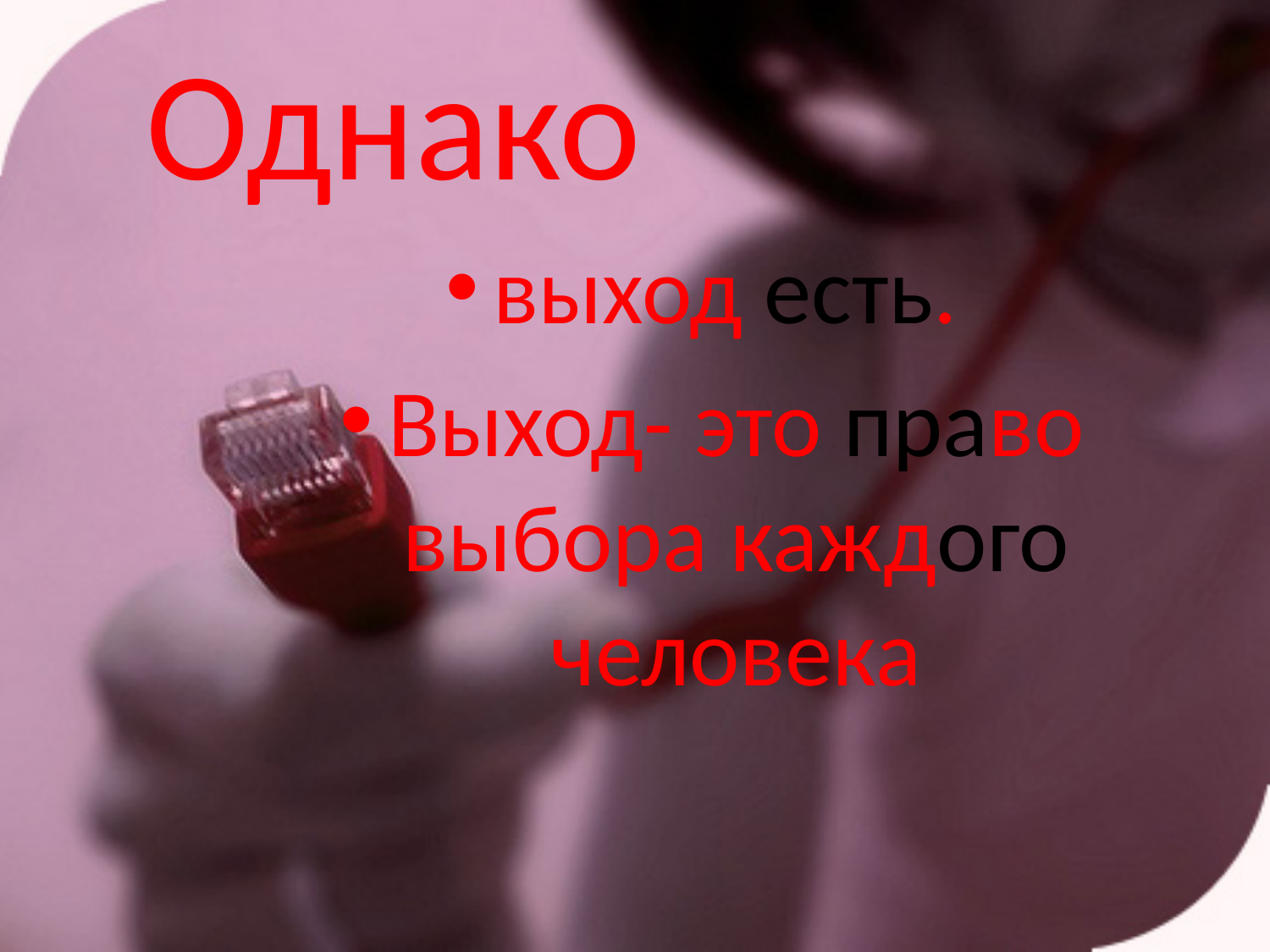

# Однако
выход есть.
Выход- это право выбора каждого человека